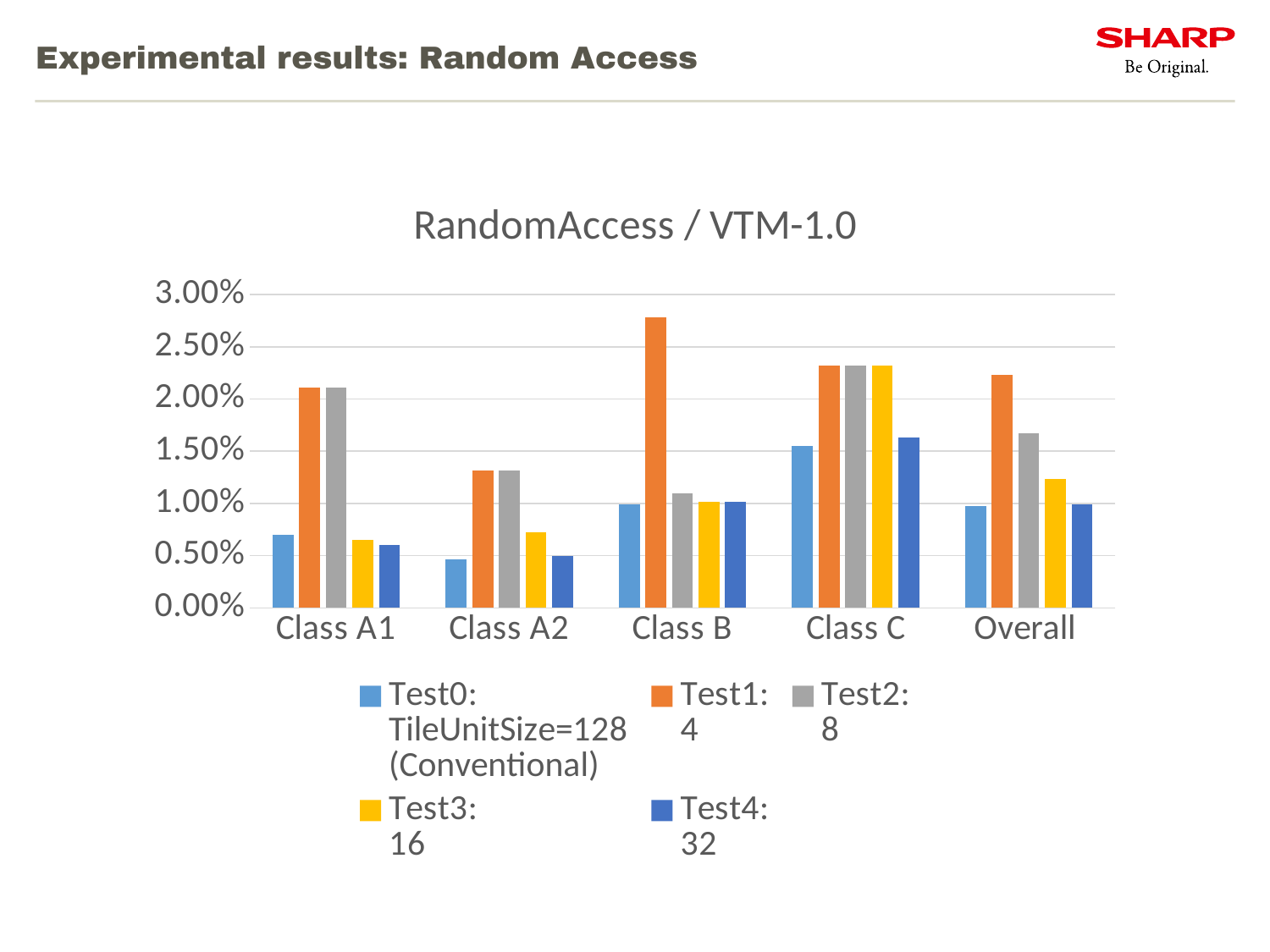

# Experimental results: Random Access

### Chart: RandomAccess / VTM-1.0

| Category | Test0:
TileUnitSize=128
(Conventional) | Test1:
4 | Test2:
8 | Test3:
16 | Test4:
32 |
|---|---|---|---|---|---|
| Class A1 | 0.006977564539624097 | 0.021075219004782708 | 0.021075219004782708 | 0.006510106559975748 | 0.006050180924978887 |
| Class A2 | 0.004606712166374797 | 0.013176899404680956 | 0.013176899404680956 | 0.007202830084744575 | 0.004998940555685468 |
| Class B | 0.009908627693344574 | 0.02781089158582497 | 0.010999937055702569 | 0.010167391686230643 | 0.010167391686230643 |
| Class C | 0.015474215337840935 | 0.02320094327330069 | 0.02320094327330069 | 0.02320094327330069 | 0.016304008913261003 |
| Overall  | 0.009746188662405553 | 0.02230763908338124 | 0.01670398757334044 | 0.012318636097234463 | 0.009946690568412686 |